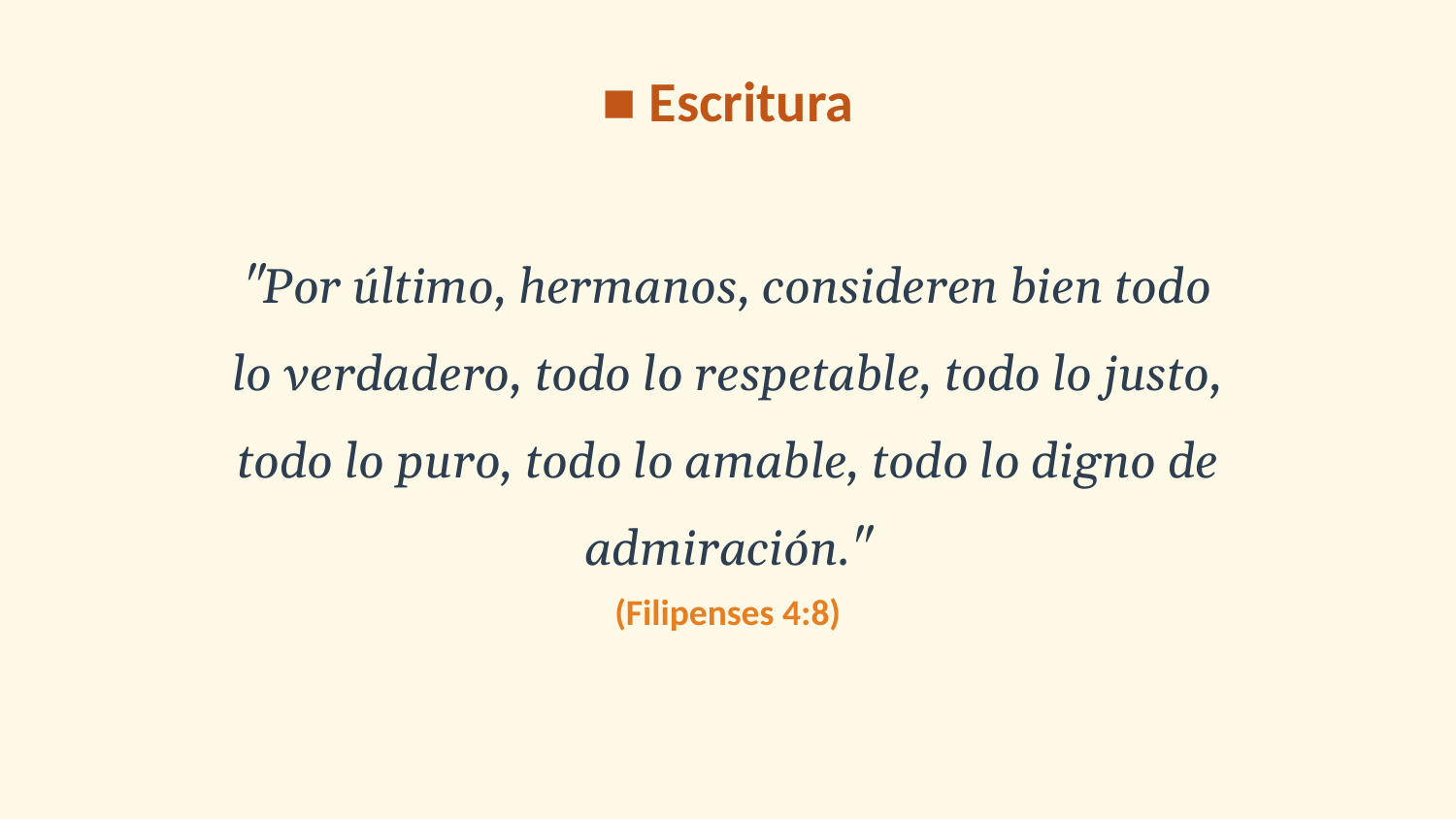

■ Escritura
"Por último, hermanos, consideren bien todo lo verdadero, todo lo respetable, todo lo justo, todo lo puro, todo lo amable, todo lo digno de admiración."
(Filipenses 4:8)